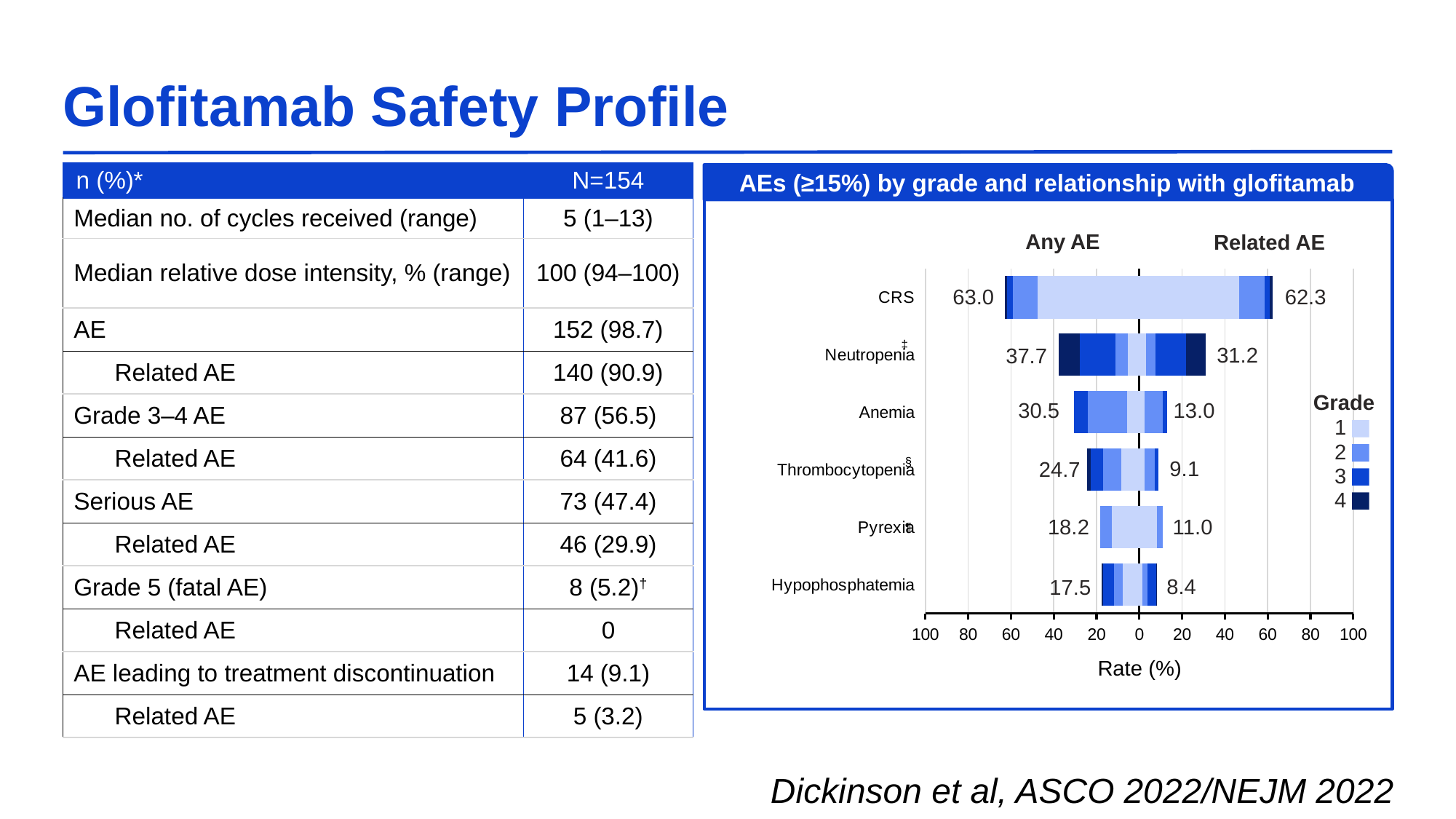

# Glofitamab Safety Profile
| n (%)\* | N=154 |
| --- | --- |
| Median no. of cycles received (range) | 5 (1–13) |
| Median relative dose intensity, % (range) | 100 (94–100) |
| AE | 152 (98.7) |
| Related AE | 140 (90.9) |
| Grade 3–4 AE | 87 (56.5) |
| Related AE | 64 (41.6) |
| Serious AE | 73 (47.4) |
| Related AE | 46 (29.9) |
| Grade 5 (fatal AE) | 8 (5.2)† |
| Related AE | 0 |
| AE leading to treatment discontinuation | 14 (9.1) |
| Related AE | 5 (3.2) |
AEs (≥15%) by grade and relationship with glofitamab

Any AE
Related AE

### Chart

| Category | related Grade 1 | related Grade 2 | related Grade 3 | related Grade 4 | Not related Grade 1  | Not related Grade 2 | Not related Grade 3 | Not related Grade 4 |
|---|---|---|---|---|---|---|---|---|
| Hypophosphatemia | 1.3 | 2.6 | 3.9 | 0.6 | -7.8 | -3.9 | -5.2 | -0.6 |
| Pyrexia | 8.4 | 2.6 | None | None | -13.0 | -5.2 | None | None |
| Thrombocytopenia | 2.6 | 4.5 | 1.9 | None | -8.4 | -8.4 | -5.8 | -1.9 |
| Anemia | 2.6 | 8.4 | 1.9 | None | -5.8 | -18.2 | -6.5 | None |
| Neutropenia | 3.2 | 4.5 | 14.3 | 9.1 | -5.2 | -5.8 | -16.9 | -9.700000000000001 |
| CRS | 46.8 | 11.7 | 2.6 | 1.3 | -47.4 | -11.7 | -2.6 | -1.3 |
‡
62.3
63.0
31.2
37.7
Grade
30.5
13.0
1

2

§
9.1
24.7
3

4

18.2
11.0
¶
8.4
17.5
Rate (%)
Dickinson et al, ASCO 2022/NEJM 2022